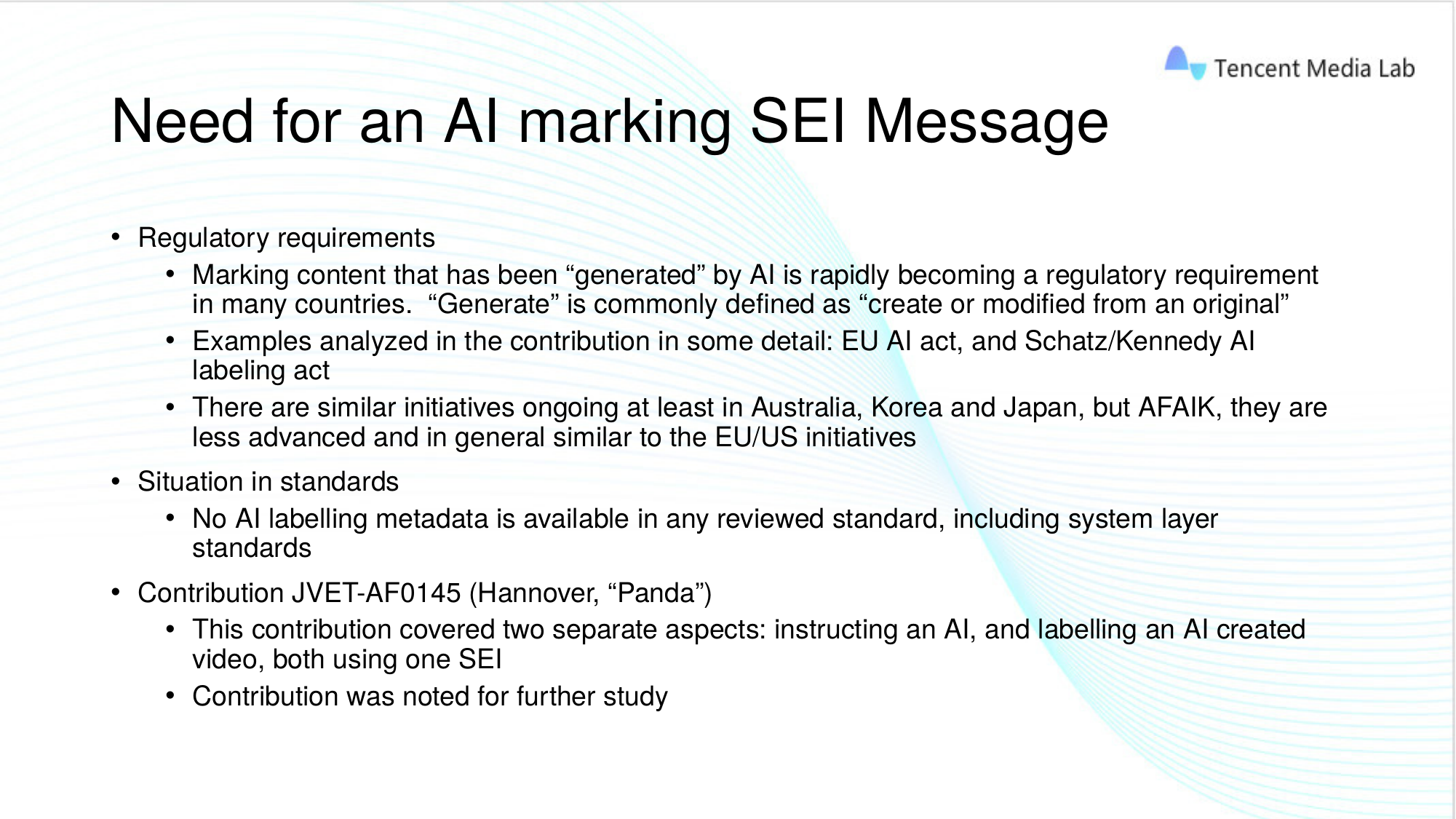

# Need for an AI marking SEI Message
Regulatory requirements
Marking content that has been “generated” by AI is rapidly becoming a regulatory requirement in many countries.  “Generate” is commonly defined as “create or modified from an original”
Examples analyzed in the contribution in some detail: EU AI act, and Schatz/Kennedy AI labeling act
There are similar initiatives ongoing at least in Australia, Korea and Japan, but AFAIK, they are less advanced and in general similar to the EU/US initiatives
Situation in standards
No AI labelling metadata is available in any reviewed standard, including system layer standards
Contribution JVET-AF0145 (Hannover, “Panda”)
This contribution covered two separate aspects: instructing an AI, and labelling an AI created video, both using one SEI
Contribution was noted for further study